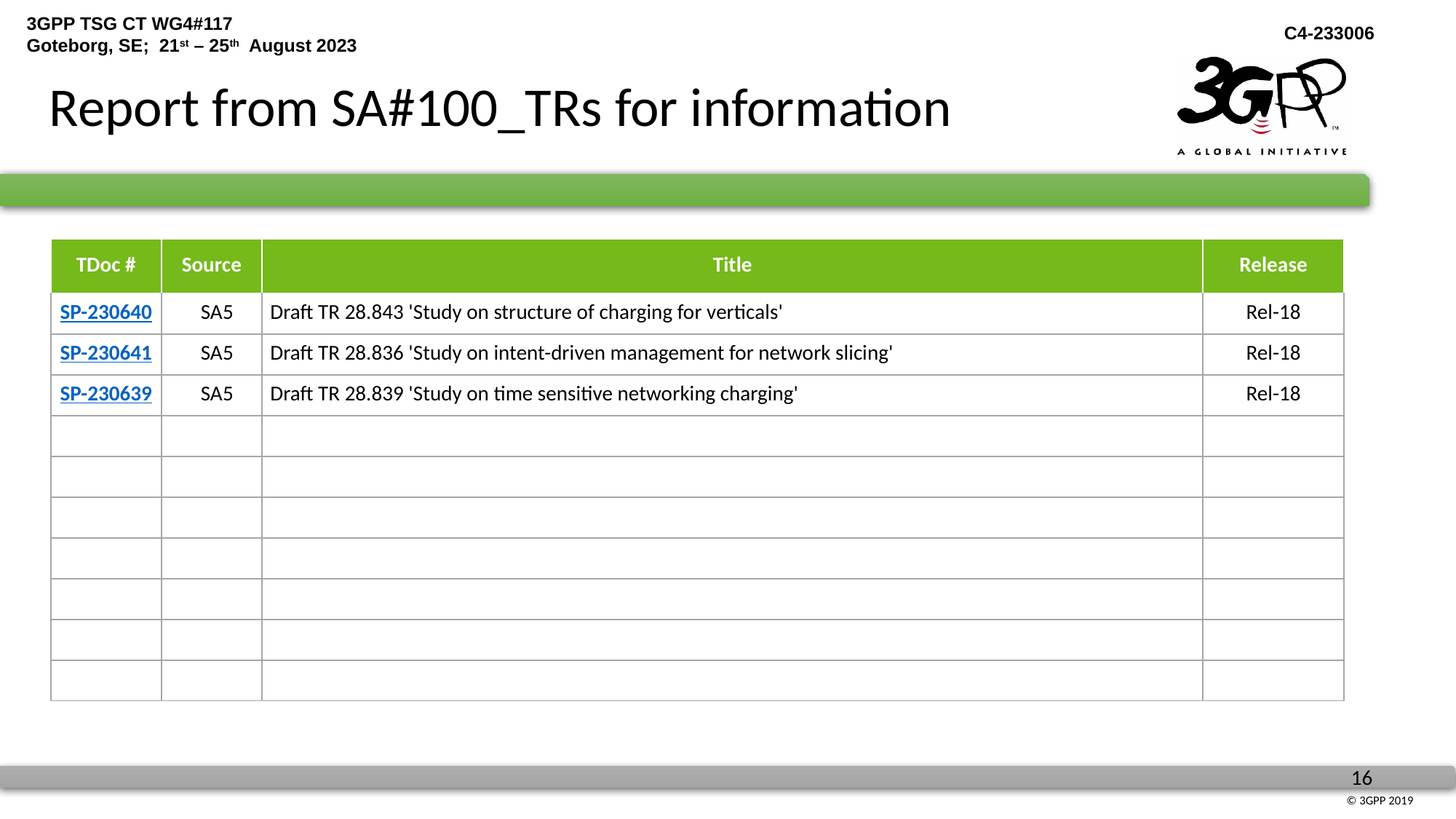

# Report from SA#100_TRs for information
| TDoc # | Source | Title | Release |
| --- | --- | --- | --- |
| SP-230640 | SA5 | Draft TR 28.843 'Study on structure of charging for verticals' | Rel-18 |
| SP-230641 | SA5 | Draft TR 28.836 'Study on intent-driven management for network slicing' | Rel-18 |
| SP-230639 | SA5 | Draft TR 28.839 'Study on time sensitive networking charging' | Rel-18 |
|  |  |  |  |
|  |  |  |  |
|  |  |  |  |
|  |  |  |  |
|  |  |  |  |
|  |  |  |  |
|  |  |  |  |